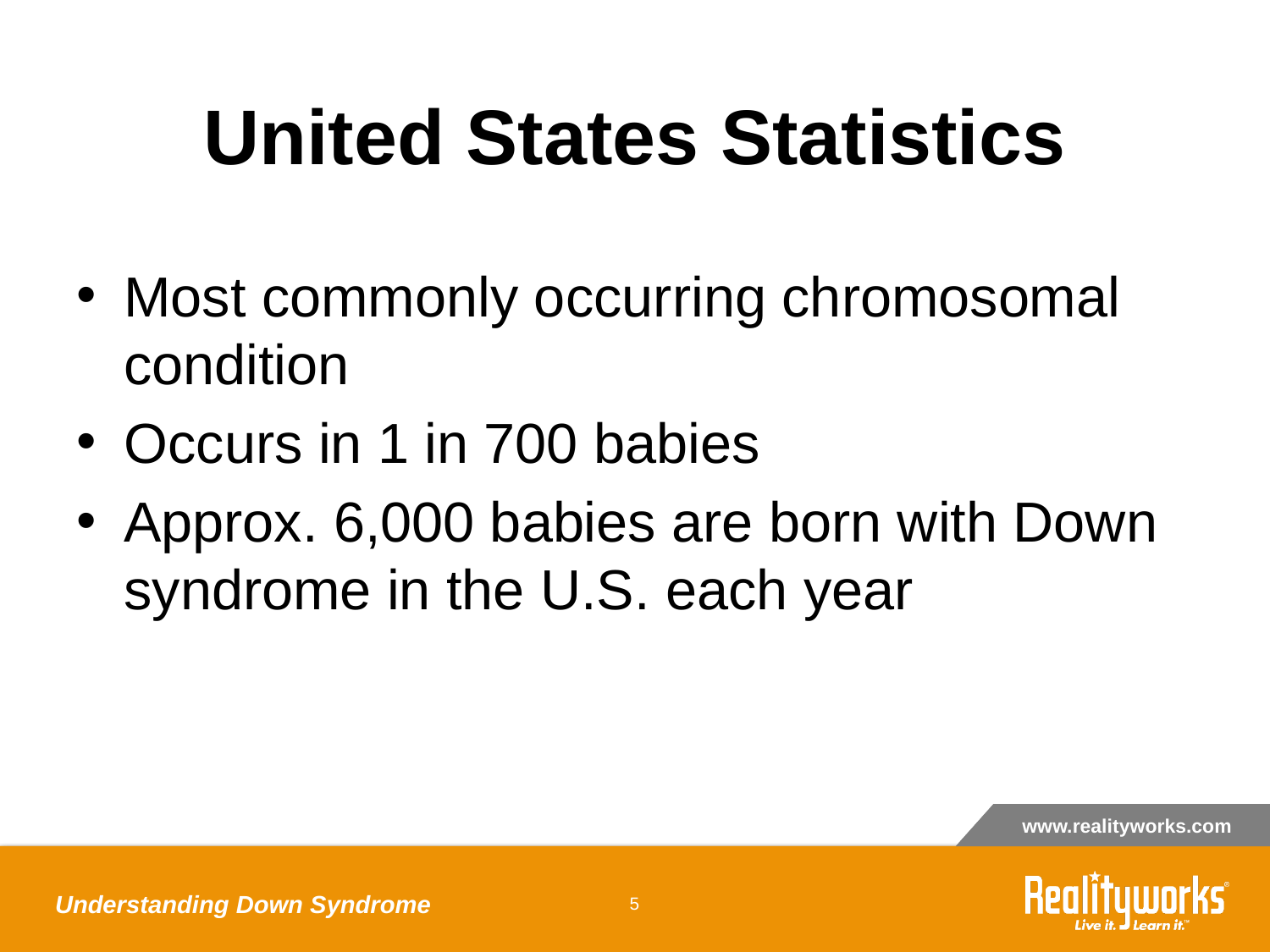

# United States Statistics
Most commonly occurring chromosomal condition
Occurs in 1 in 700 babies
Approx. 6,000 babies are born with Down syndrome in the U.S. each year
Understanding Down Syndrome
5